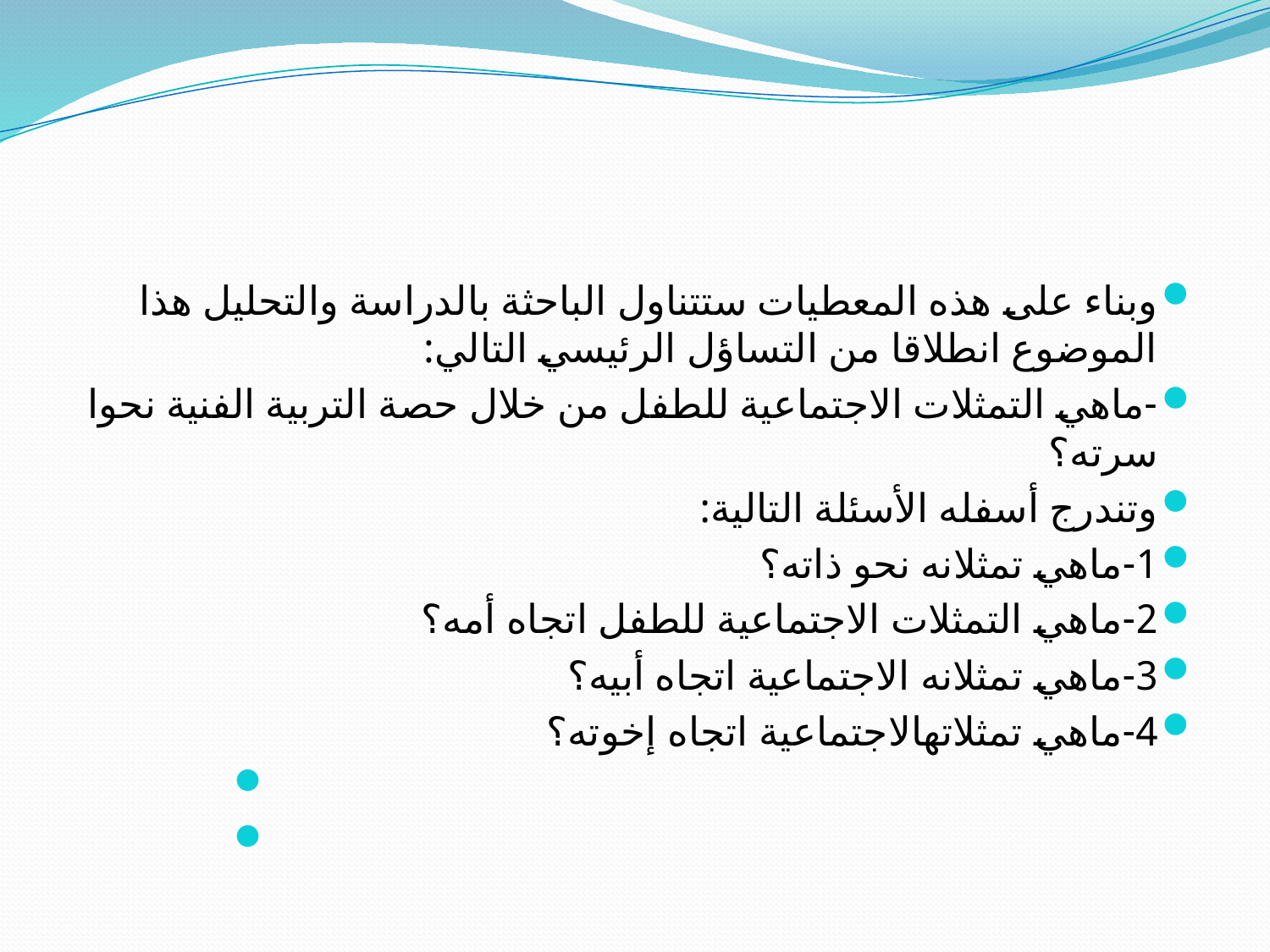

#
وبناء على هذه المعطيات ستتناول الباحثة بالدراسة والتحليل هذا الموضوع انطلاقا من التساؤل الرئيسي التالي:
-ماهي التمثلات الاجتماعية للطفل من خلال حصة التربية الفنية نحوا سرته؟
وتندرج أسفله الأسئلة التالية:
1-ماهي تمثلانه نحو ذاته؟
2-ماهي التمثلات الاجتماعية للطفل اتجاه أمه؟
3-ماهي تمثلانه الاجتماعية اتجاه أبيه؟
4-ماهي تمثلاتهالاجتماعية اتجاه إخوته؟